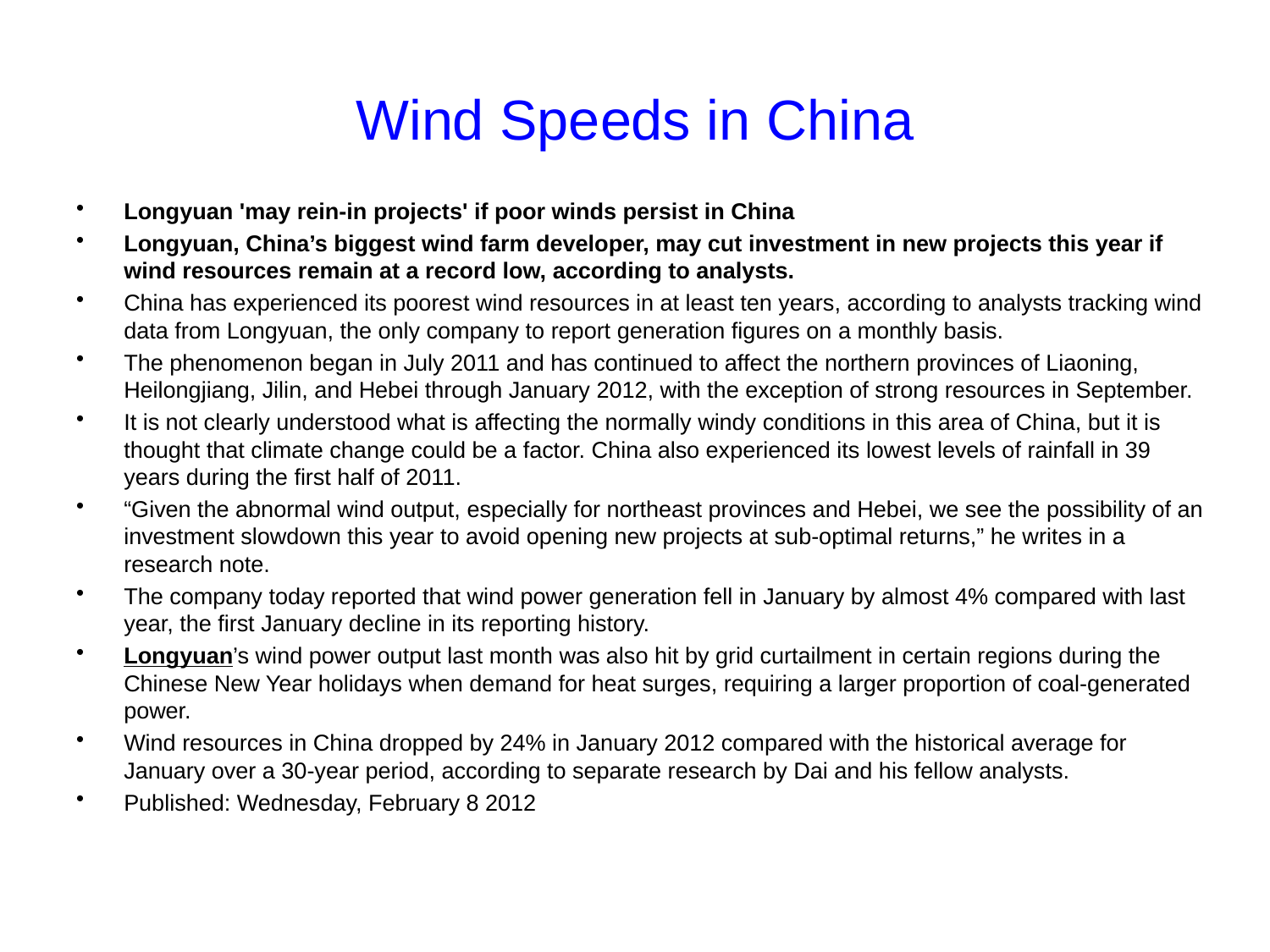

# Wind Speeds in China
Longyuan 'may rein-in projects' if poor winds persist in China
Longyuan, China’s biggest wind farm developer, may cut investment in new projects this year if wind resources remain at a record low, according to analysts.
China has experienced its poorest wind resources in at least ten years, according to analysts tracking wind data from Longyuan, the only company to report generation figures on a monthly basis.
The phenomenon began in July 2011 and has continued to affect the northern provinces of Liaoning, Heilongjiang, Jilin, and Hebei through January 2012, with the exception of strong resources in September.
It is not clearly understood what is affecting the normally windy conditions in this area of China, but it is thought that climate change could be a factor. China also experienced its lowest levels of rainfall in 39 years during the first half of 2011.
“Given the abnormal wind output, especially for northeast provinces and Hebei, we see the possibility of an investment slowdown this year to avoid opening new projects at sub-optimal returns,” he writes in a research note.
The company today reported that wind power generation fell in January by almost 4% compared with last year, the first January decline in its reporting history.
Longyuan’s wind power output last month was also hit by grid curtailment in certain regions during the Chinese New Year holidays when demand for heat surges, requiring a larger proportion of coal-generated power.
Wind resources in China dropped by 24% in January 2012 compared with the historical average for January over a 30-year period, according to separate research by Dai and his fellow analysts.
Published: Wednesday, February 8 2012